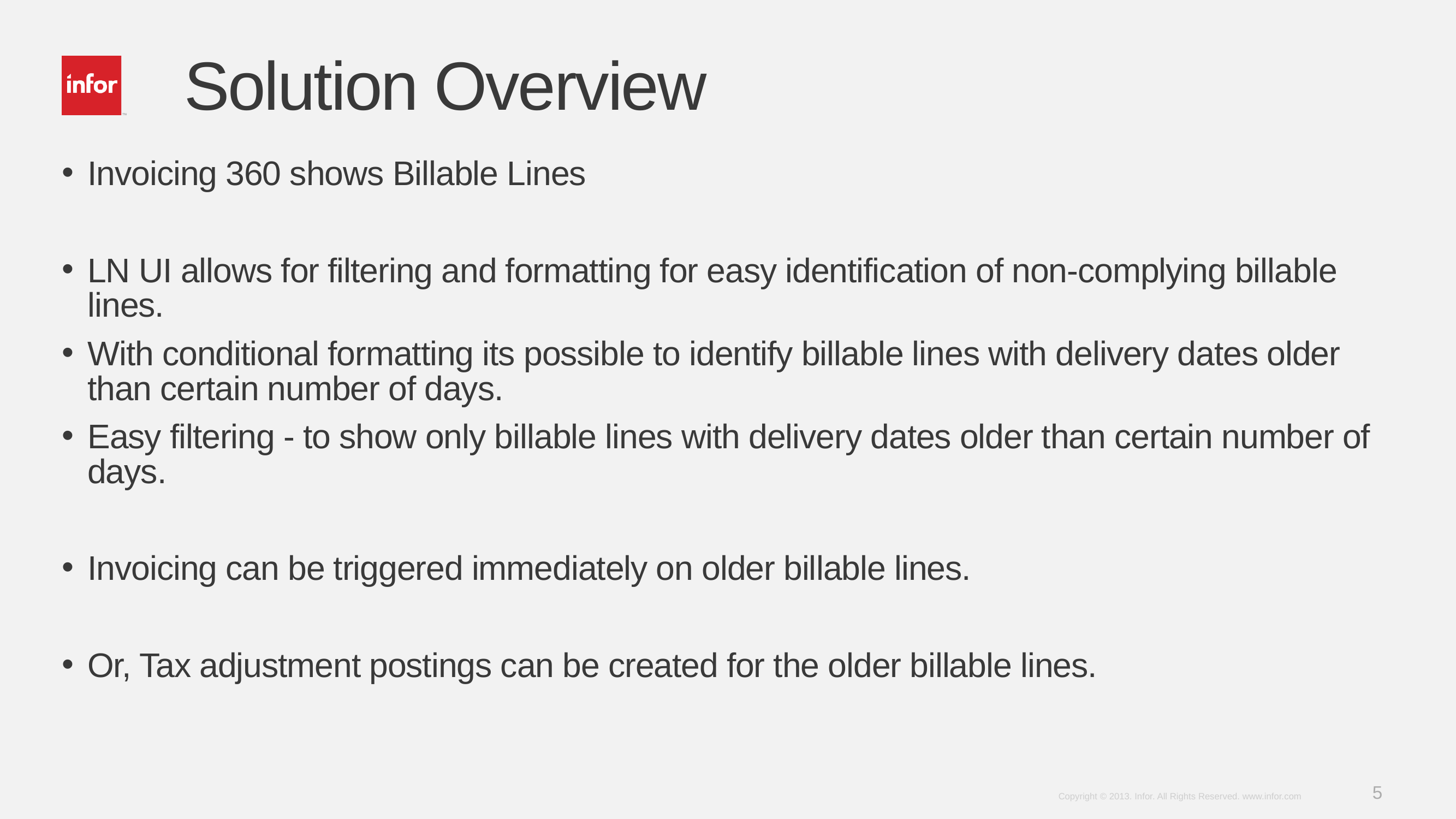

# Solution Overview
Invoicing 360 shows Billable Lines

LN UI allows for filtering and formatting for easy identification of non-complying billable lines.
With conditional formatting its possible to identify billable lines with delivery dates older than certain number of days.
Easy filtering - to show only billable lines with delivery dates older than certain number of days.

Invoicing can be triggered immediately on older billable lines.

Or, Tax adjustment postings can be created for the older billable lines.